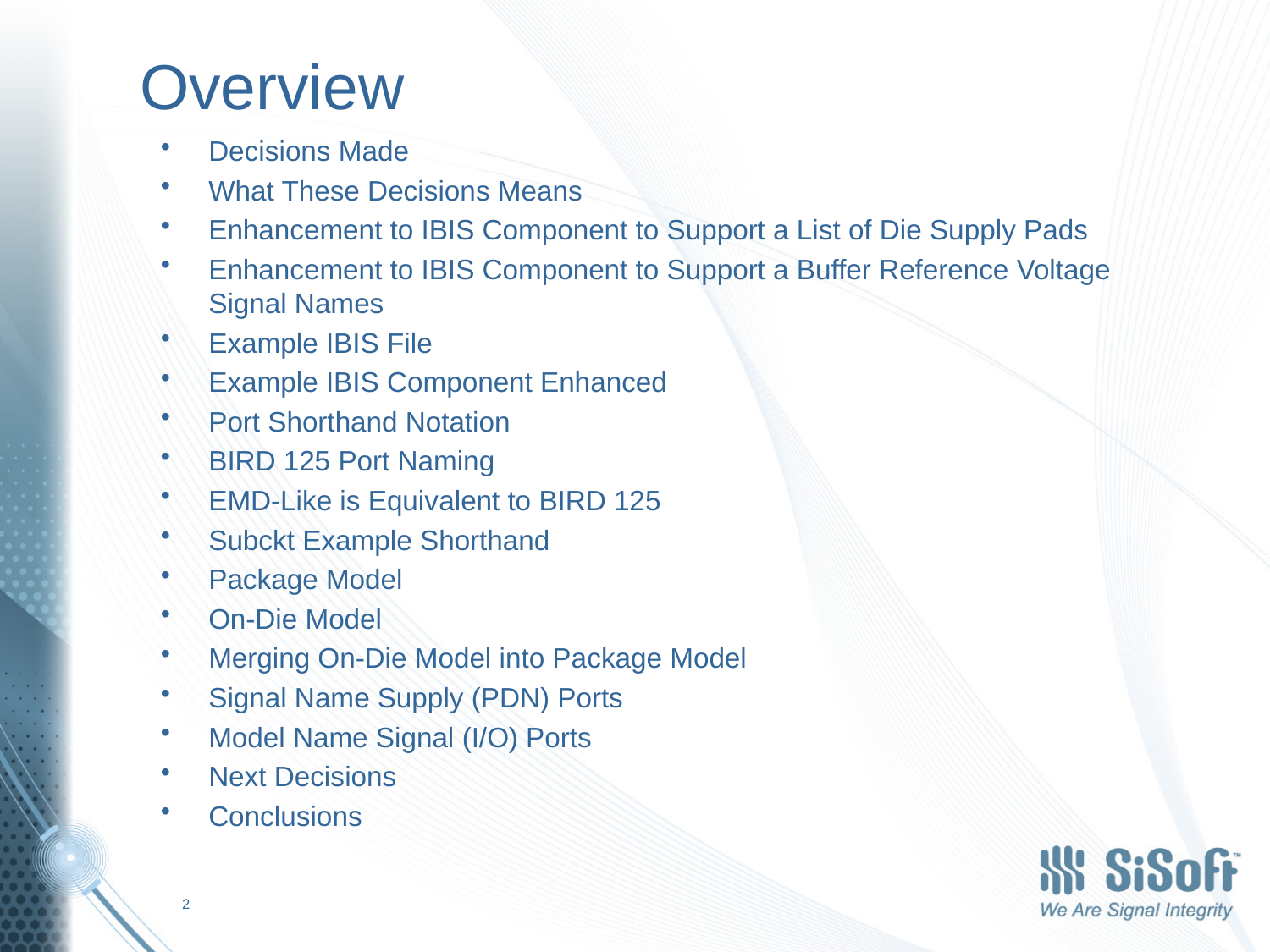

# Overview
Decisions Made
What These Decisions Means
Enhancement to IBIS Component to Support a List of Die Supply Pads
Enhancement to IBIS Component to Support a Buffer Reference Voltage Signal Names
Example IBIS File
Example IBIS Component Enhanced
Port Shorthand Notation
BIRD 125 Port Naming
EMD-Like is Equivalent to BIRD 125
Subckt Example Shorthand
Package Model
On-Die Model
Merging On-Die Model into Package Model
Signal Name Supply (PDN) Ports
Model Name Signal (I/O) Ports
Next Decisions
Conclusions

2